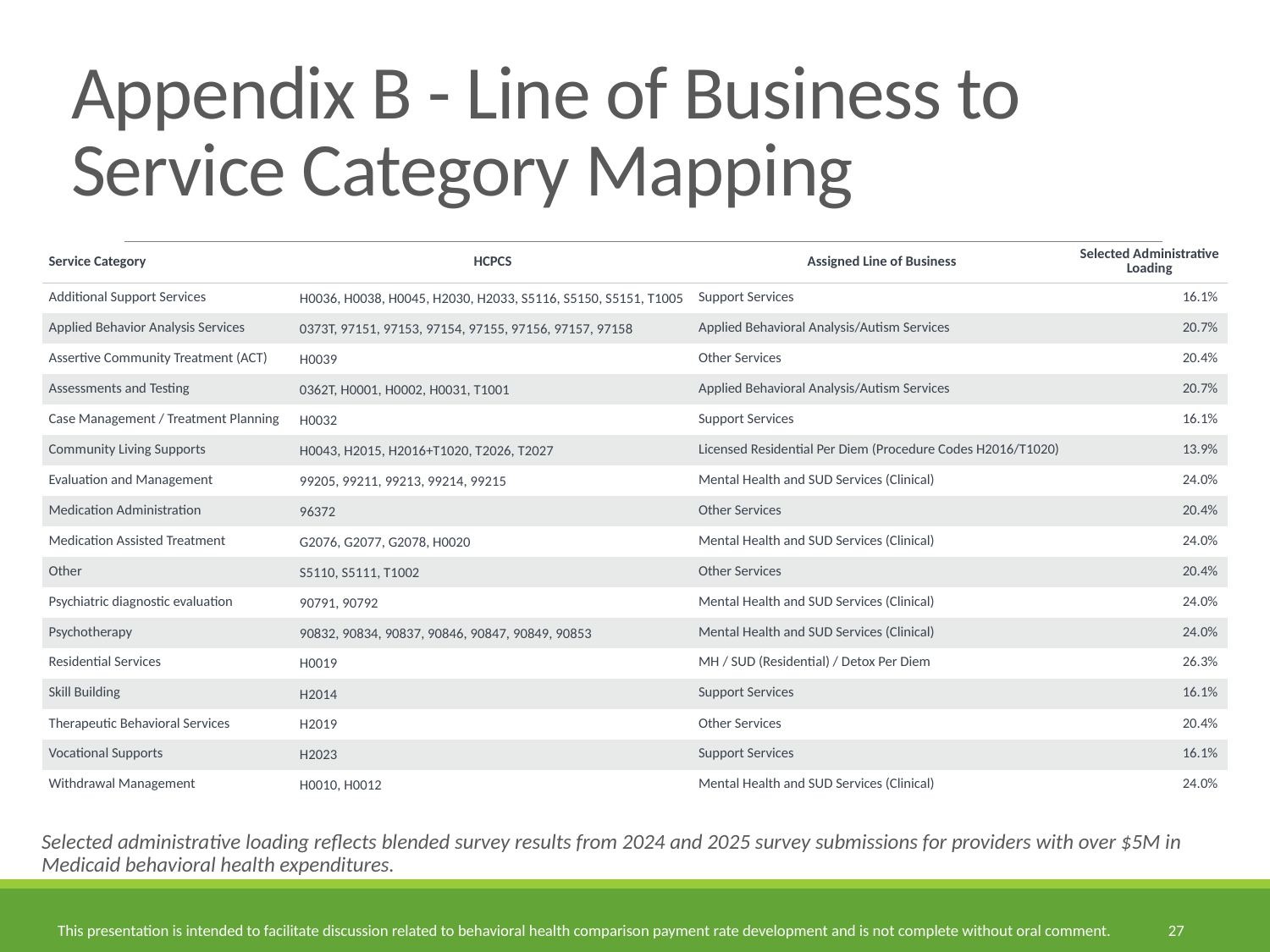

# Appendix B - Line of Business to Service Category Mapping
| Service Category | HCPCS | Assigned Line of Business | Selected Administrative Loading |
| --- | --- | --- | --- |
| Additional Support Services | H0036, H0038, H0045, H2030, H2033, S5116, S5150, S5151, T1005 | Support Services | 16.1% |
| Applied Behavior Analysis Services | 0373T, 97151, 97153, 97154, 97155, 97156, 97157, 97158 | Applied Behavioral Analysis/Autism Services | 20.7% |
| Assertive Community Treatment (ACT) | H0039 | Other Services | 20.4% |
| Assessments and Testing | 0362T, H0001, H0002, H0031, T1001 | Applied Behavioral Analysis/Autism Services | 20.7% |
| Case Management / Treatment Planning | H0032 | Support Services | 16.1% |
| Community Living Supports | H0043, H2015, H2016+T1020, T2026, T2027 | Licensed Residential Per Diem (Procedure Codes H2016/T1020) | 13.9% |
| Evaluation and Management | 99205, 99211, 99213, 99214, 99215 | Mental Health and SUD Services (Clinical) | 24.0% |
| Medication Administration | 96372 | Other Services | 20.4% |
| Medication Assisted Treatment | G2076, G2077, G2078, H0020 | Mental Health and SUD Services (Clinical) | 24.0% |
| Other | S5110, S5111, T1002 | Other Services | 20.4% |
| Psychiatric diagnostic evaluation | 90791, 90792 | Mental Health and SUD Services (Clinical) | 24.0% |
| Psychotherapy | 90832, 90834, 90837, 90846, 90847, 90849, 90853 | Mental Health and SUD Services (Clinical) | 24.0% |
| Residential Services | H0019 | MH / SUD (Residential) / Detox Per Diem | 26.3% |
| Skill Building | H2014 | Support Services | 16.1% |
| Therapeutic Behavioral Services | H2019 | Other Services | 20.4% |
| Vocational Supports | H2023 | Support Services | 16.1% |
| Withdrawal Management | H0010, H0012 | Mental Health and SUD Services (Clinical) | 24.0% |
Selected administrative loading reflects blended survey results from 2024 and 2025 survey submissions for providers with over $5M in Medicaid behavioral health expenditures.
27
This presentation is intended to facilitate discussion related to behavioral health comparison payment rate development and is not complete without oral comment.